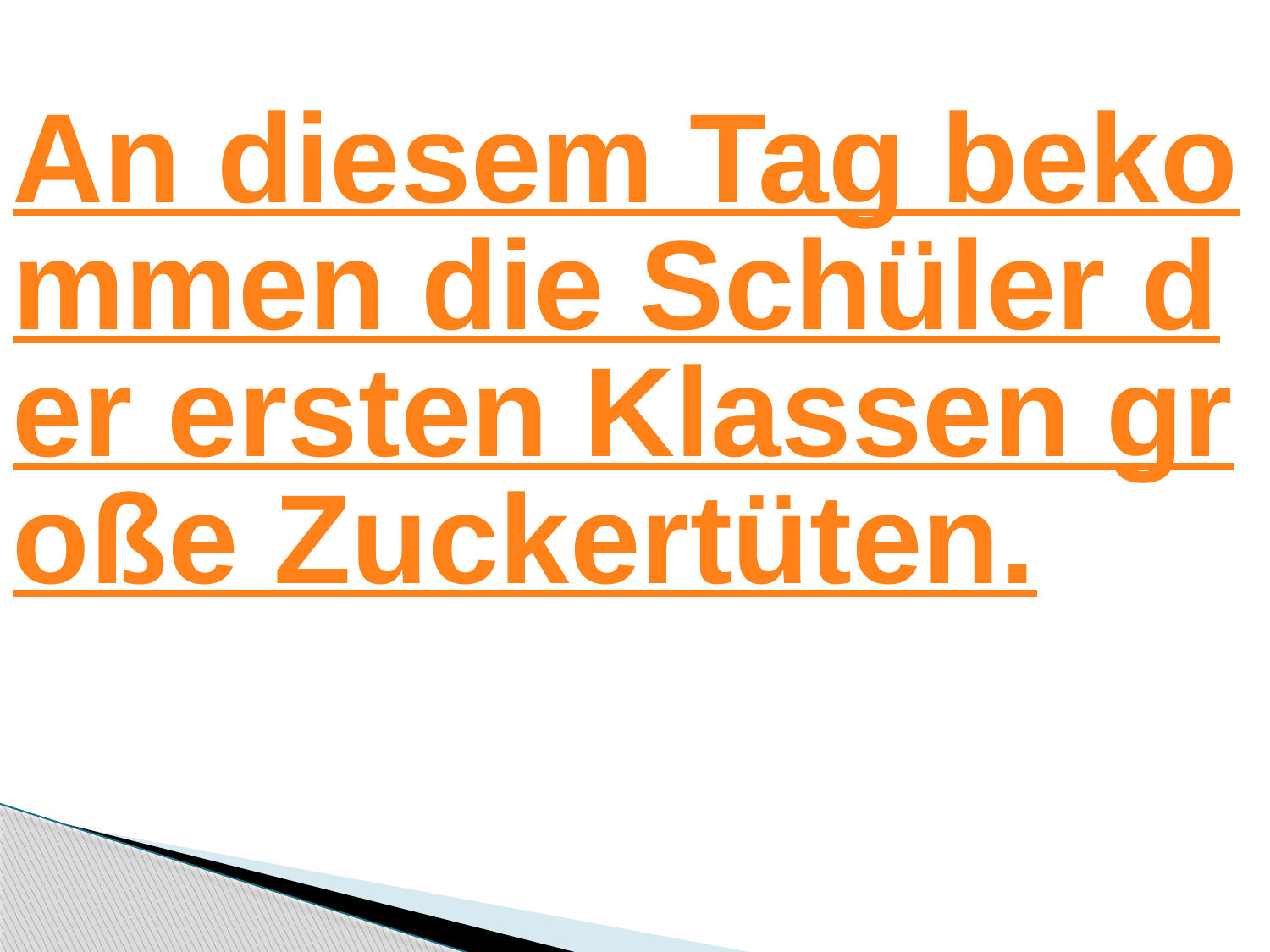

An diesem Tag bekommen die Schüler der ersten Klassen große Zuckertüten.